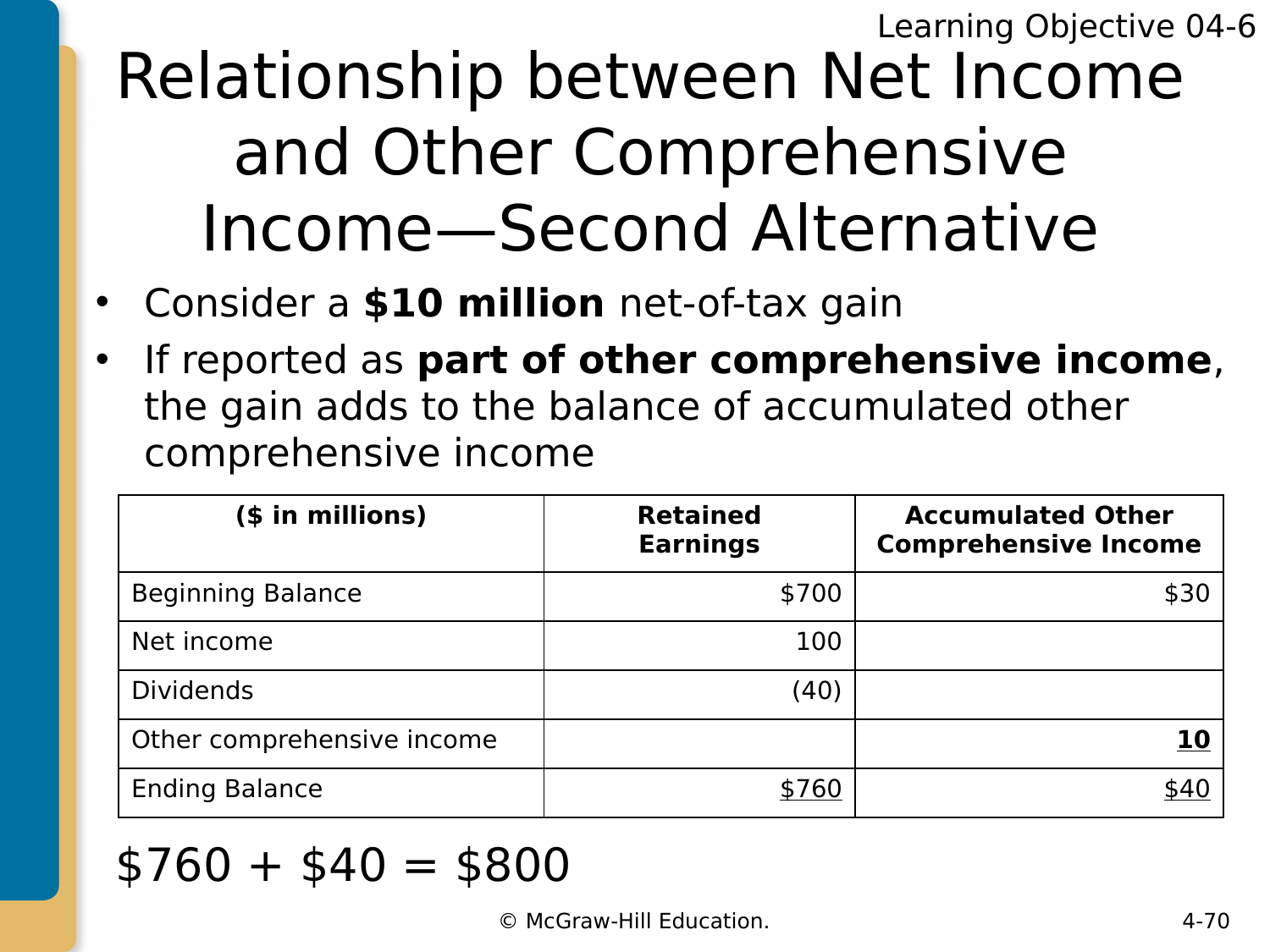

Learning Objective 04-6
# Relationship between Net Income and Other Comprehensive Income—Second Alternative
Consider a $10 million net-of-tax gain
If reported as part of other comprehensive income, the gain adds to the balance of accumulated other comprehensive income
| ($ in millions) | Retained Earnings | Accumulated Other Comprehensive Income |
| --- | --- | --- |
| Beginning Balance | $700 | $30 |
| Net income | 100 |  |
| Dividends | (40) |  |
| Other comprehensive income |  | 10 |
| Ending Balance | $760 | $40 |
$760 + $40 = $800